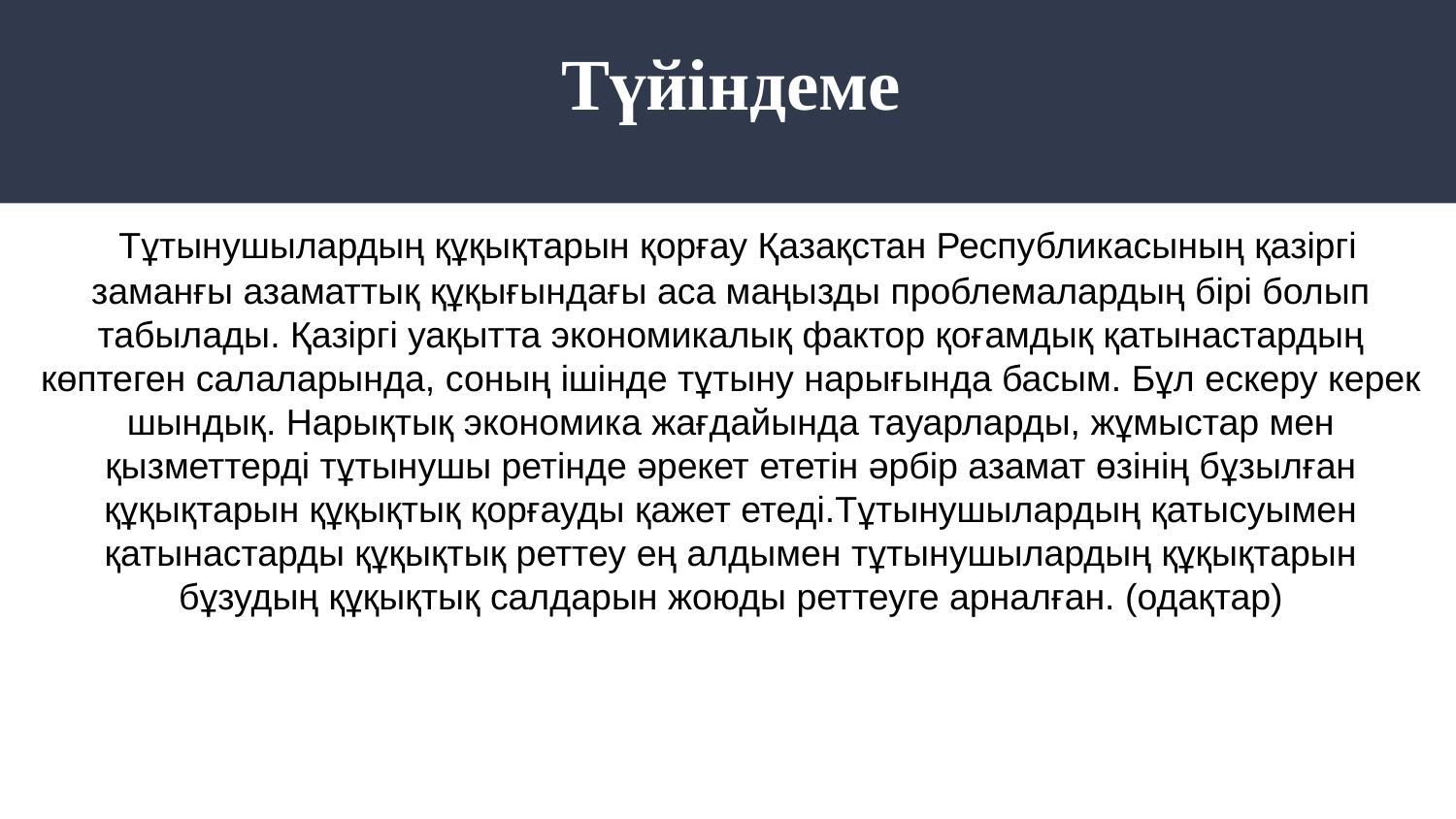

# Түйіндеме
 Тұтынушылардың құқықтарын қорғау Қазақстан Республикасының қазіргі заманғы азаматтық құқығындағы аса маңызды проблемалардың бірі болып табылады. Қазіргі уақытта экономикалық фактор қоғамдық қатынастардың көптеген салаларында, соның ішінде тұтыну нарығында басым. Бұл ескеру керек шындық. Нарықтық экономика жағдайында тауарларды, жұмыстар мен қызметтерді тұтынушы ретінде әрекет ететін әрбір азамат өзінің бұзылған құқықтарын құқықтық қорғауды қажет етеді.Тұтынушылардың қатысуымен қатынастарды құқықтық реттеу ең алдымен тұтынушылардың құқықтарын бұзудың құқықтық салдарын жоюды реттеуге арналған. (одақтар)